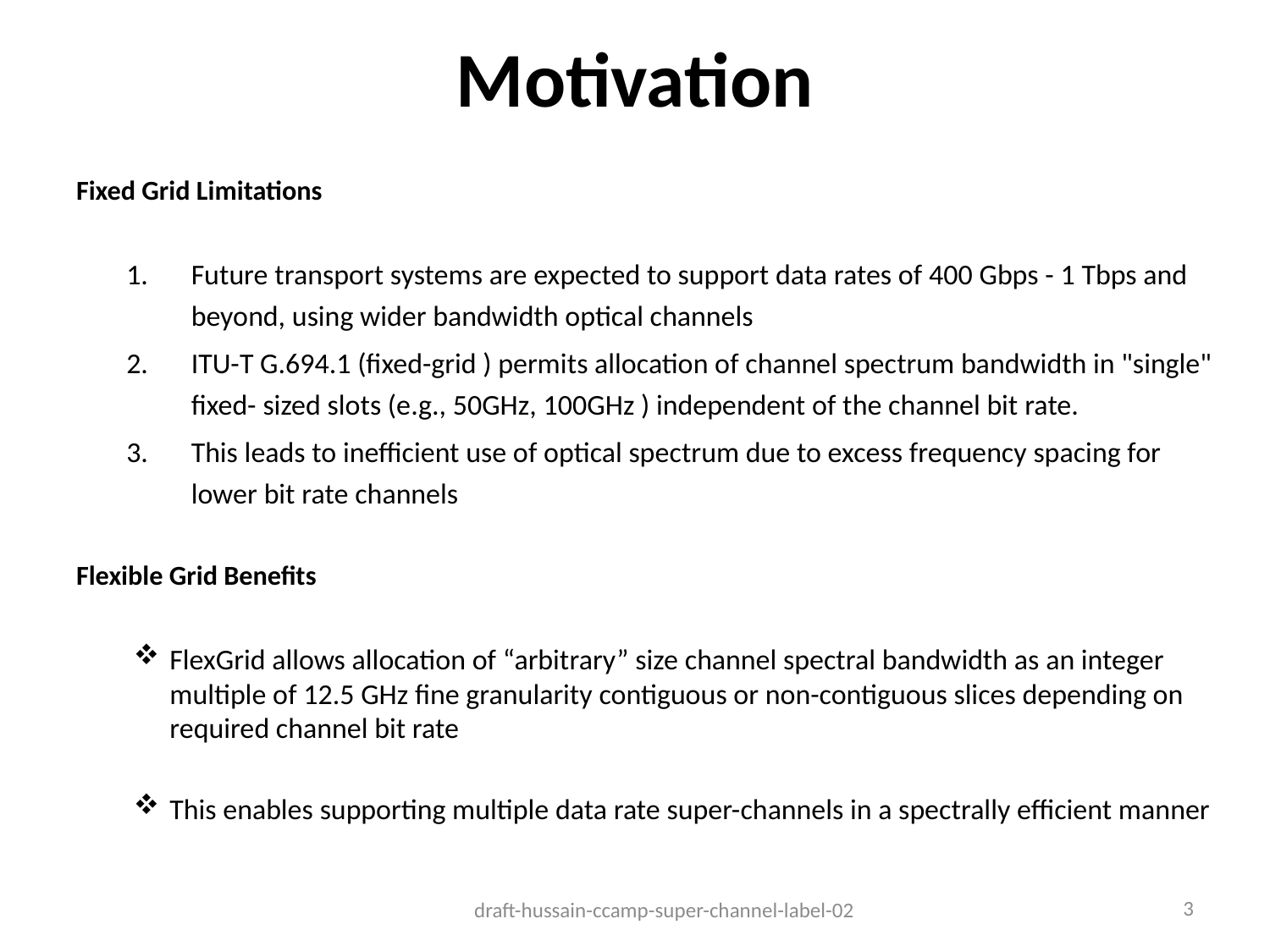

# Motivation
Fixed Grid Limitations

Future transport systems are expected to support data rates of 400 Gbps - 1 Tbps and beyond, using wider bandwidth optical channels
ITU-T G.694.1 (fixed-grid ) permits allocation of channel spectrum bandwidth in "single" fixed- sized slots (e.g., 50GHz, 100GHz ) independent of the channel bit rate.
This leads to inefficient use of optical spectrum due to excess frequency spacing for lower bit rate channels

Flexible Grid Benefits

FlexGrid allows allocation of “arbitrary” size channel spectral bandwidth as an integer multiple of 12.5 GHz fine granularity contiguous or non-contiguous slices depending on required channel bit rate

This enables supporting multiple data rate super-channels in a spectrally efficient manner

draft-hussain-ccamp-super-channel-label-02
3